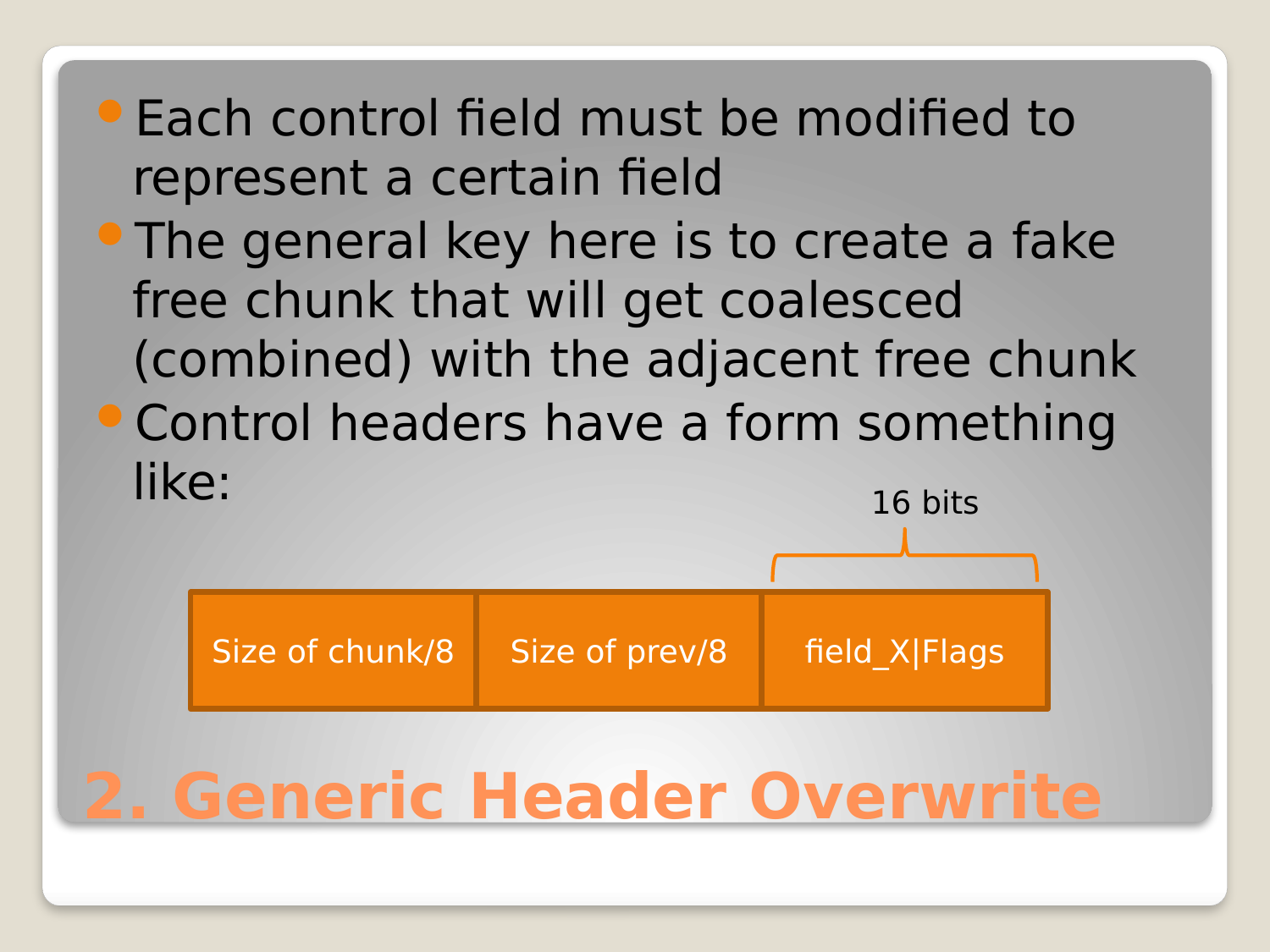

Each control field must be modified to represent a certain field
The general key here is to create a fake free chunk that will get coalesced (combined) with the adjacent free chunk
Control headers have a form something like:

16 bits
Size of chunk/8
Size of prev/8
field_X|Flags
# 2. Generic Header Overwrite